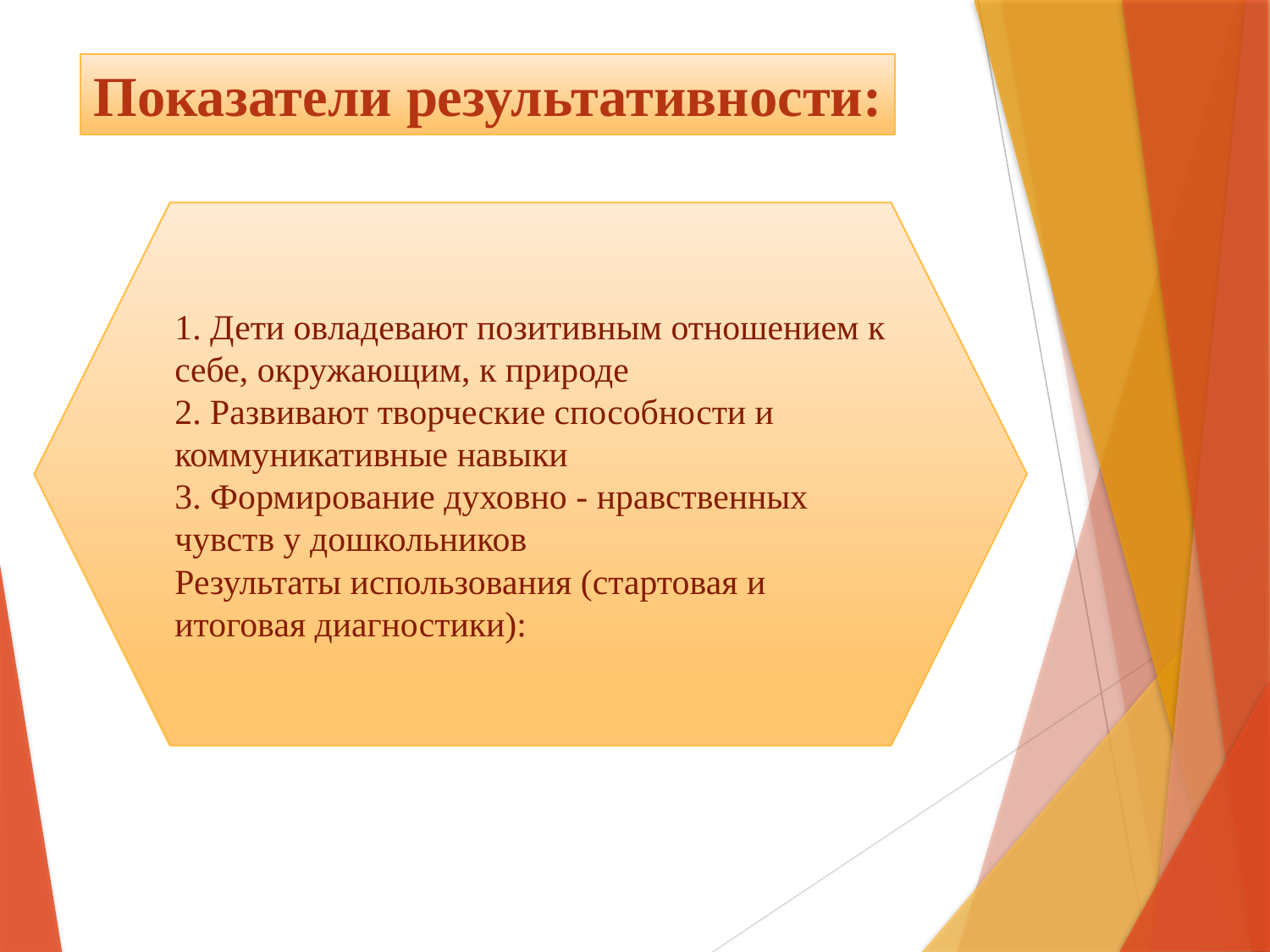

Показатели результативности:
1. Дети овладевают позитивным отношением к себе, окружающим, к природе
2. Развивают творческие способности и коммуникативные навыки
3. Формирование духовно - нравственных чувств у дошкольников
Результаты использования (стартовая и итоговая диагностики):